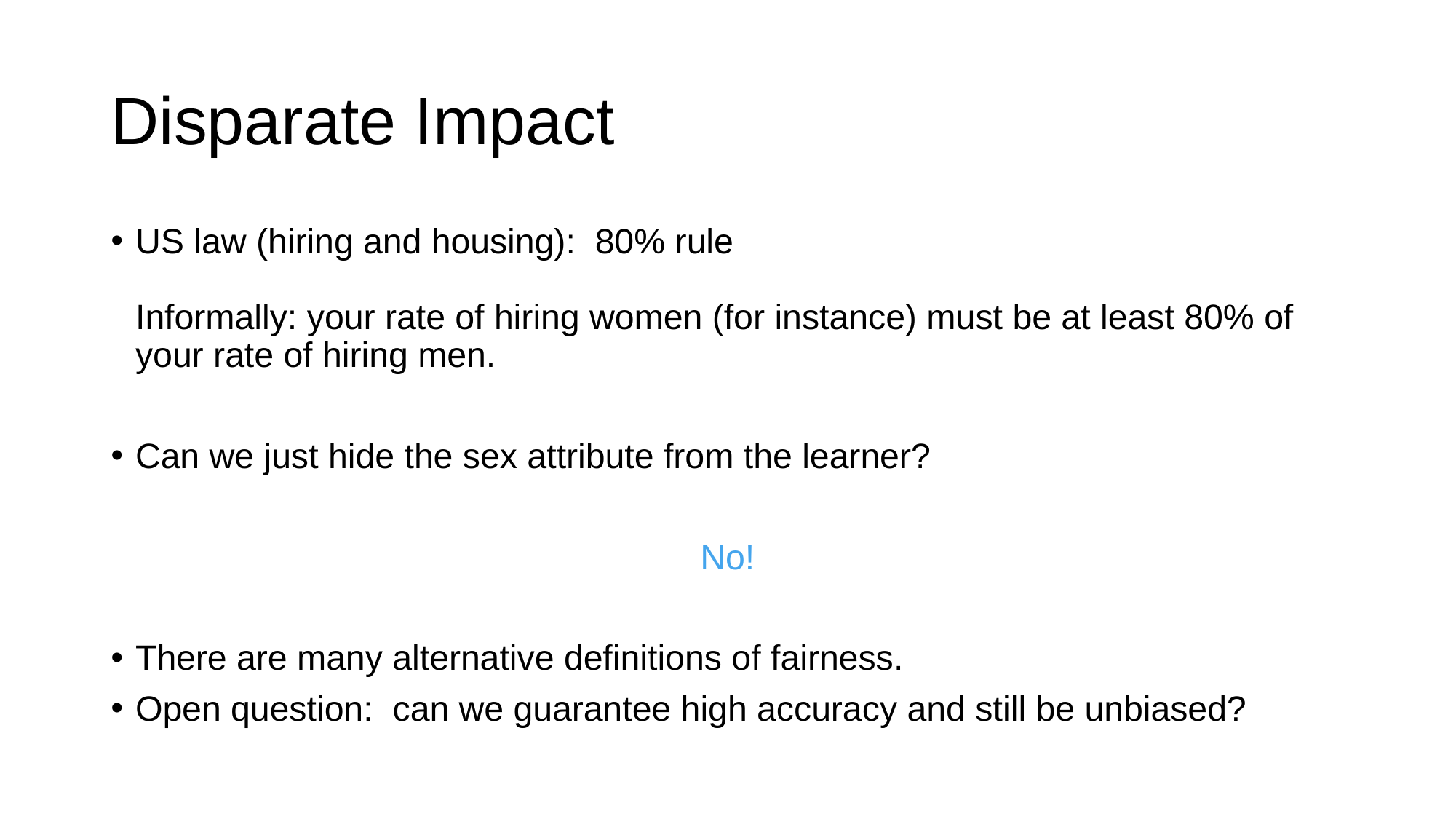

# Disparate Impact
US law (hiring and housing):  80% rule
Informally: your rate of hiring women (for instance) must be at least 80% of your rate of hiring men.

Can we just hide the sex attribute from the learner?

No!

There are many alternative definitions of fairness.
Open question:  can we guarantee high accuracy and still be unbiased?